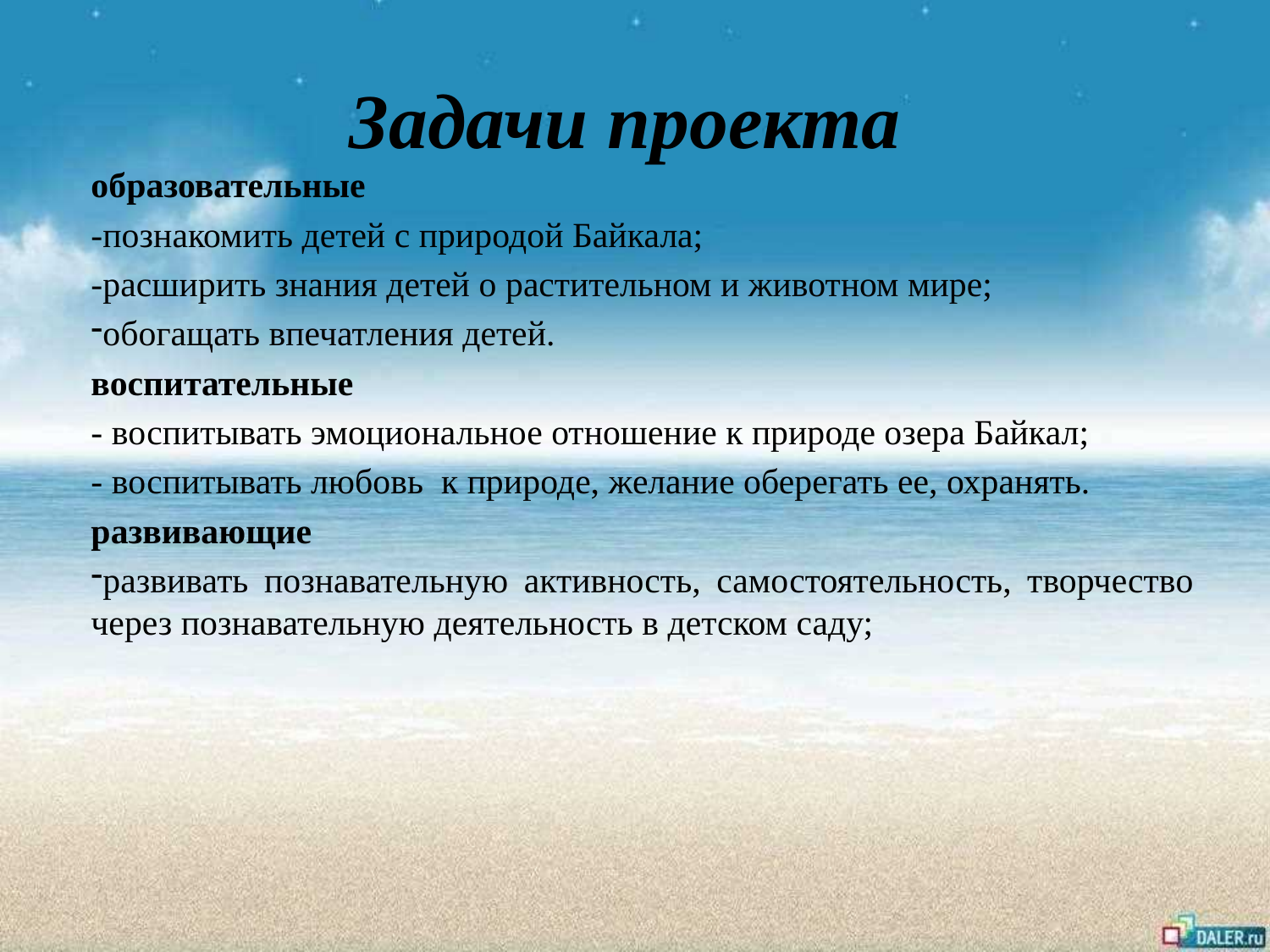

# Задачи проекта
образовательные
-познакомить детей с природой Байкала;
-расширить знания детей о растительном и животном мире;
обогащать впечатления детей.
воспитательные
- воспитывать эмоциональное отношение к природе озера Байкал;
- воспитывать любовь  к природе, желание оберегать ее, охранять.
развивающие
развивать познавательную активность, самостоятельность, творчество через познавательную деятельность в детском саду;